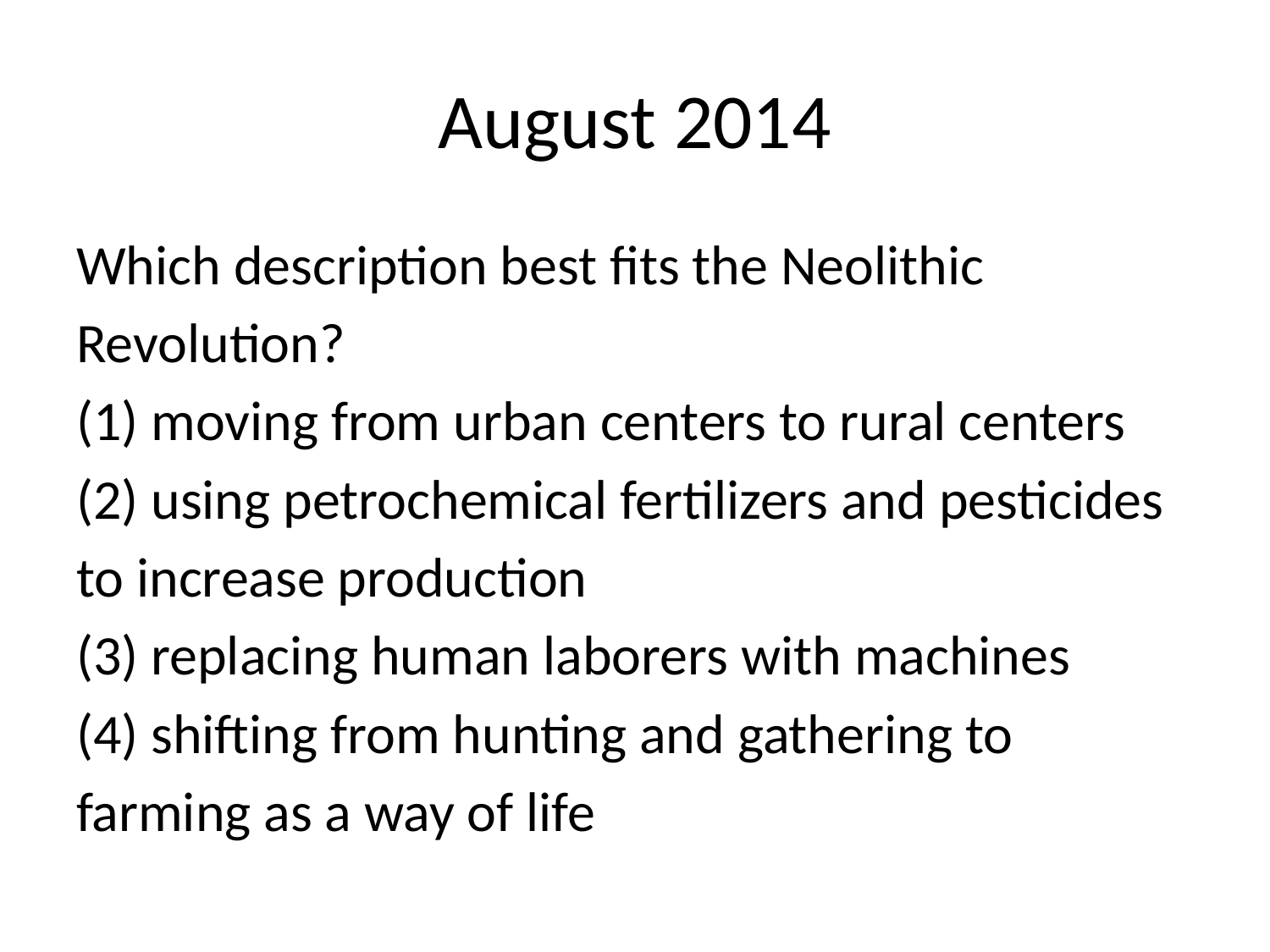

# August 2014
Which description best fits the Neolithic
Revolution?
(1) moving from urban centers to rural centers
(2) using petrochemical fertilizers and pesticides
to increase production
(3) replacing human laborers with machines
(4) shifting from hunting and gathering to
farming as a way of life